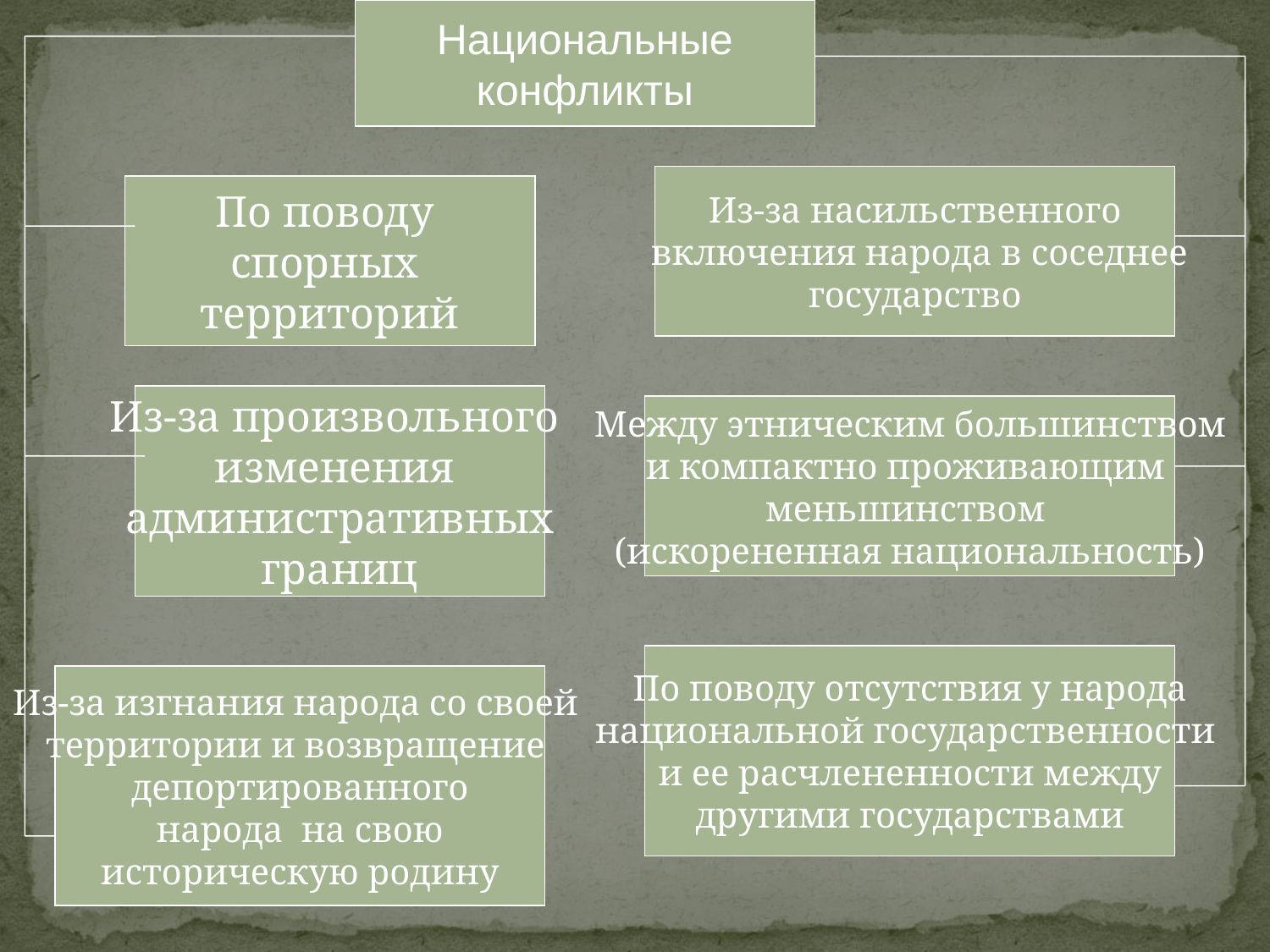

Национальные
конфликты

Из-за насильственного
 включения народа в соседнее
государство
По поводу
спорных
территорий

Из-за произвольного
изменения
административных
границ
Между этническим большинством
и компактно проживающим
меньшинством
(искорененная национальность)

По поводу отсутствия у народа
национальной государственности
и ее расчлененности между
другими государствами
Из-за изгнания народа со своей
территории и возвращение
депортированного
народа  на свою
историческую родину